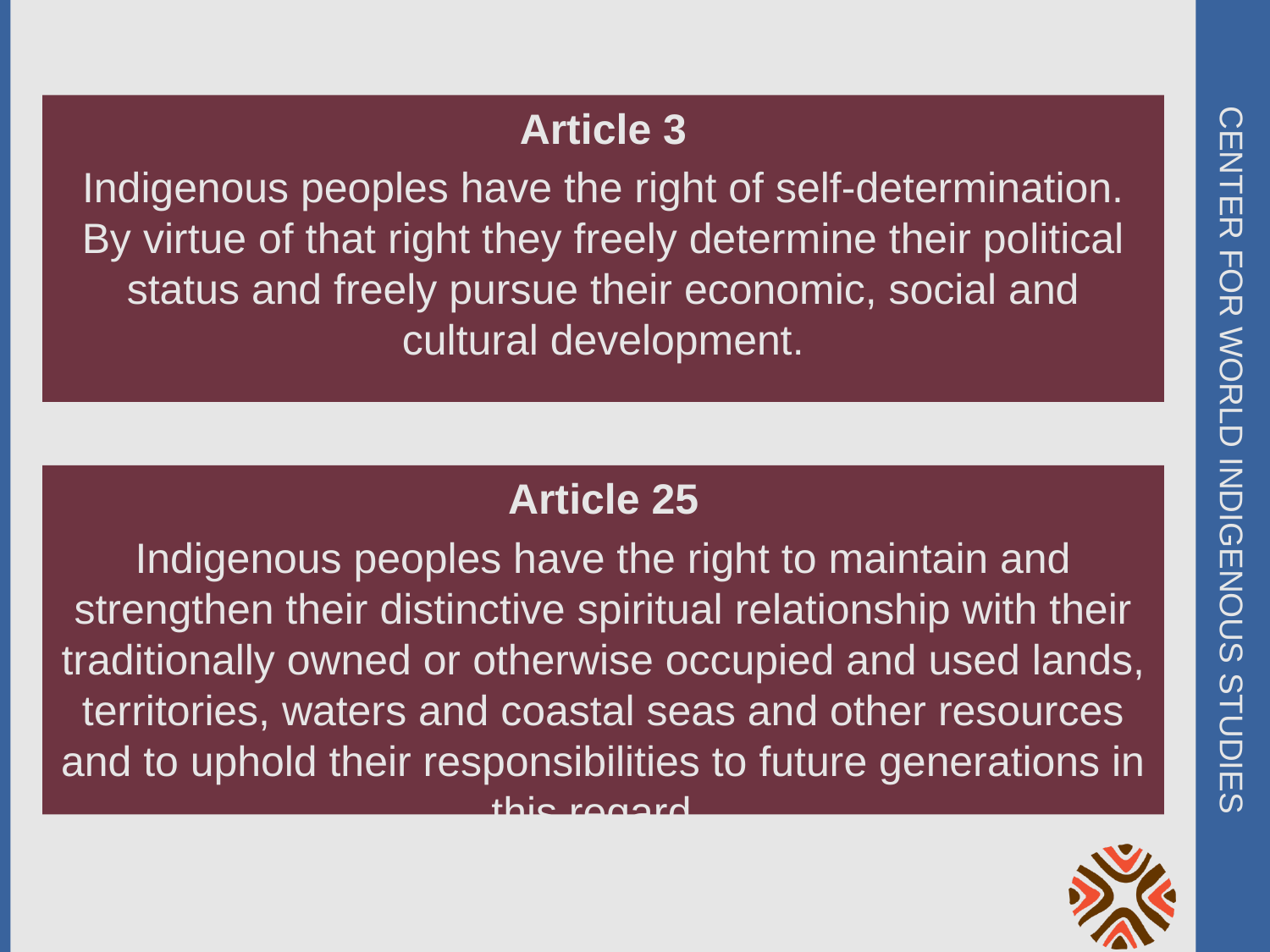

# Center for world indigenous studies
Article 3
Indigenous peoples have the right of self-determination. By virtue of that right they freely determine their political status and freely pursue their economic, social and cultural development.

Article 25
Indigenous peoples have the right to maintain and strengthen their distinctive spiritual relationship with their traditionally owned or otherwise occupied and used lands, territories, waters and coastal seas and other resources and to uphold their responsibilities to future generations in this regard.